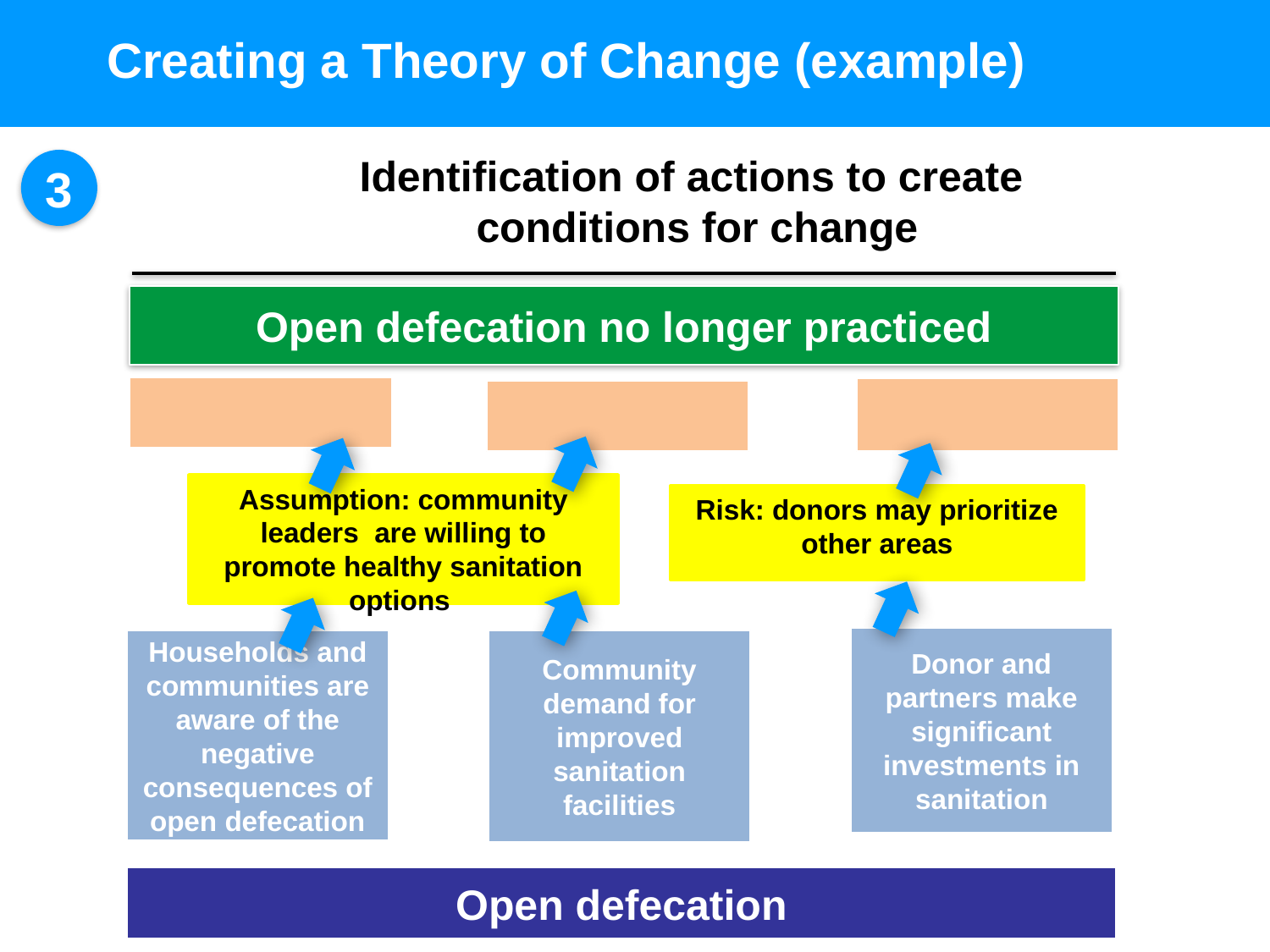

Creating a Theory of Change (example)
Identification of actions to create
conditions for change
3
Open defecation no longer practiced
Assumption: community leaders  are willing to promote healthy sanitation options
Risk: donors may prioritize other areas

Donor and partners make significant investments in sanitation
Community demand for improved sanitation facilities
Households and communities are aware of the negative consequences of open defecation
Open defecation